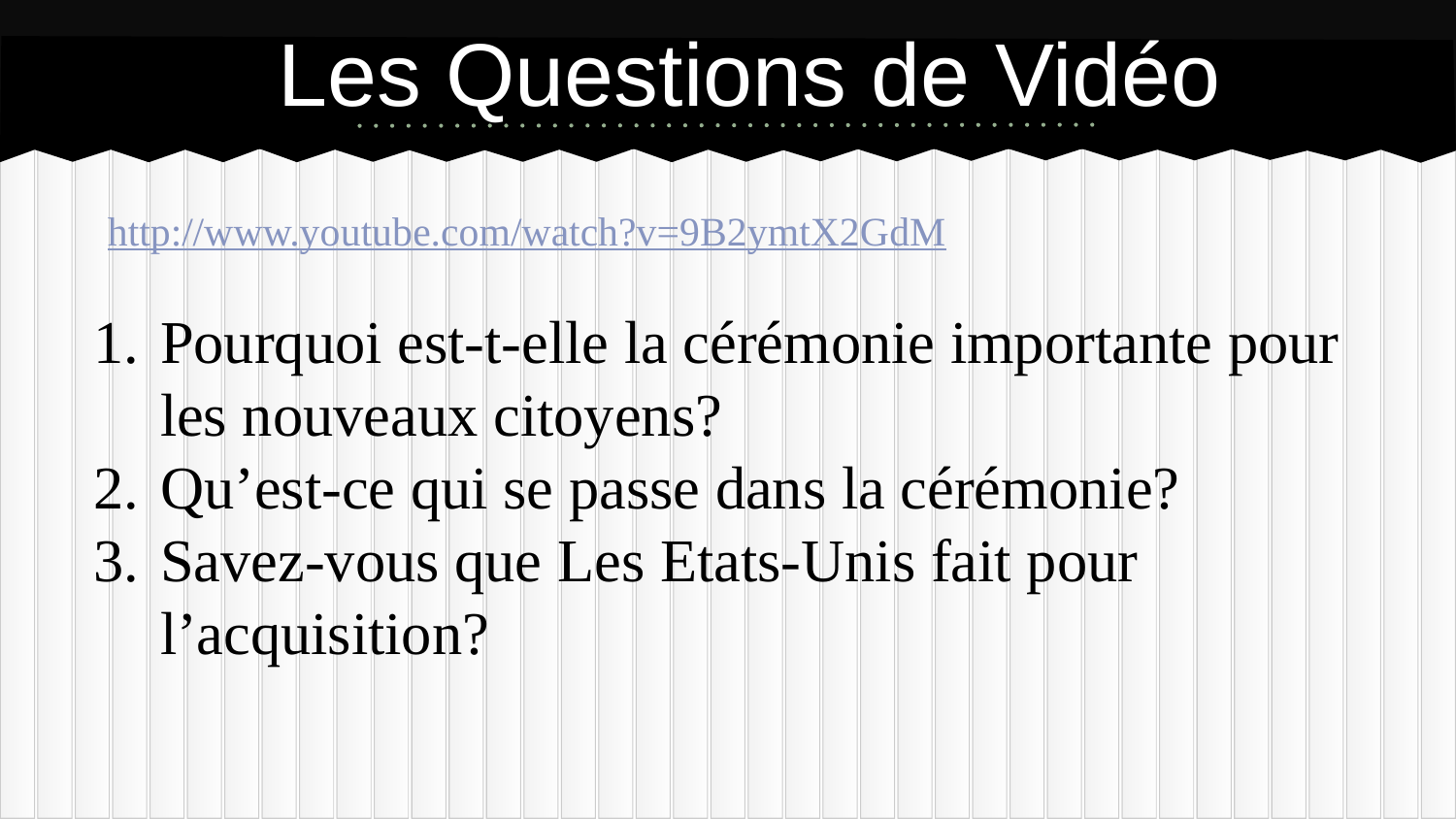

# Les Questions de Vidéo
http://www.youtube.com/watch?v=9B2ymtX2GdM

Pourquoi est-t-elle la cérémonie importante pour les nouveaux citoyens?
Qu’est-ce qui se passe dans la cérémonie?
Savez-vous que Les Etats-Unis fait pour l’acquisition?